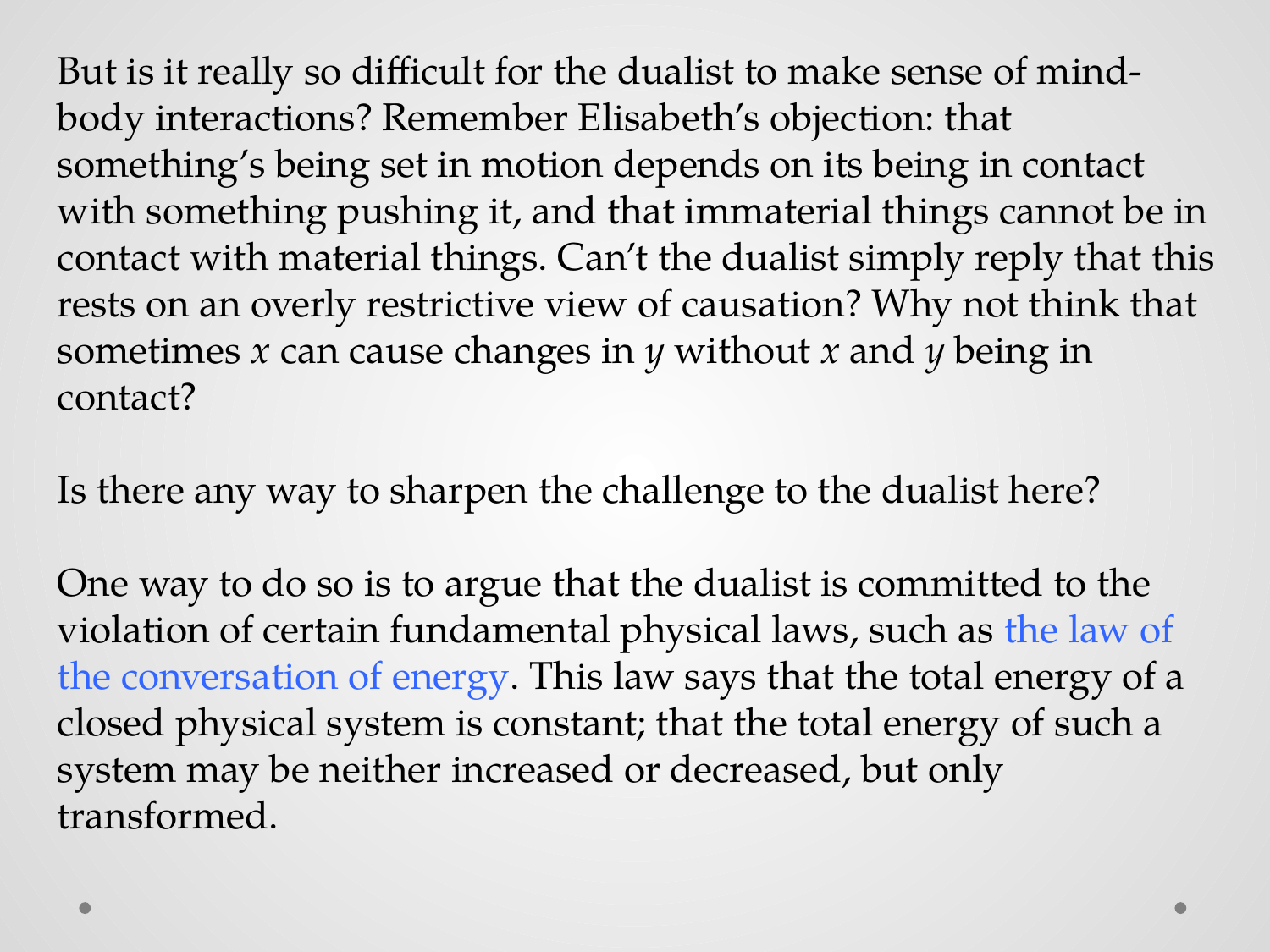

But is it really so difficult for the dualist to make sense of mind-body interactions? Remember Elisabeth’s objection: that something’s being set in motion depends on its being in contact with something pushing it, and that immaterial things cannot be in contact with material things. Can’t the dualist simply reply that this rests on an overly restrictive view of causation? Why not think that sometimes x can cause changes in y without x and y being in contact?

Is there any way to sharpen the challenge to the dualist here?

One way to do so is to argue that the dualist is committed to the violation of certain fundamental physical laws, such as the law of the conversation of energy. This law says that the total energy of a closed physical system is constant; that the total energy of such a system may be neither increased or decreased, but only transformed.